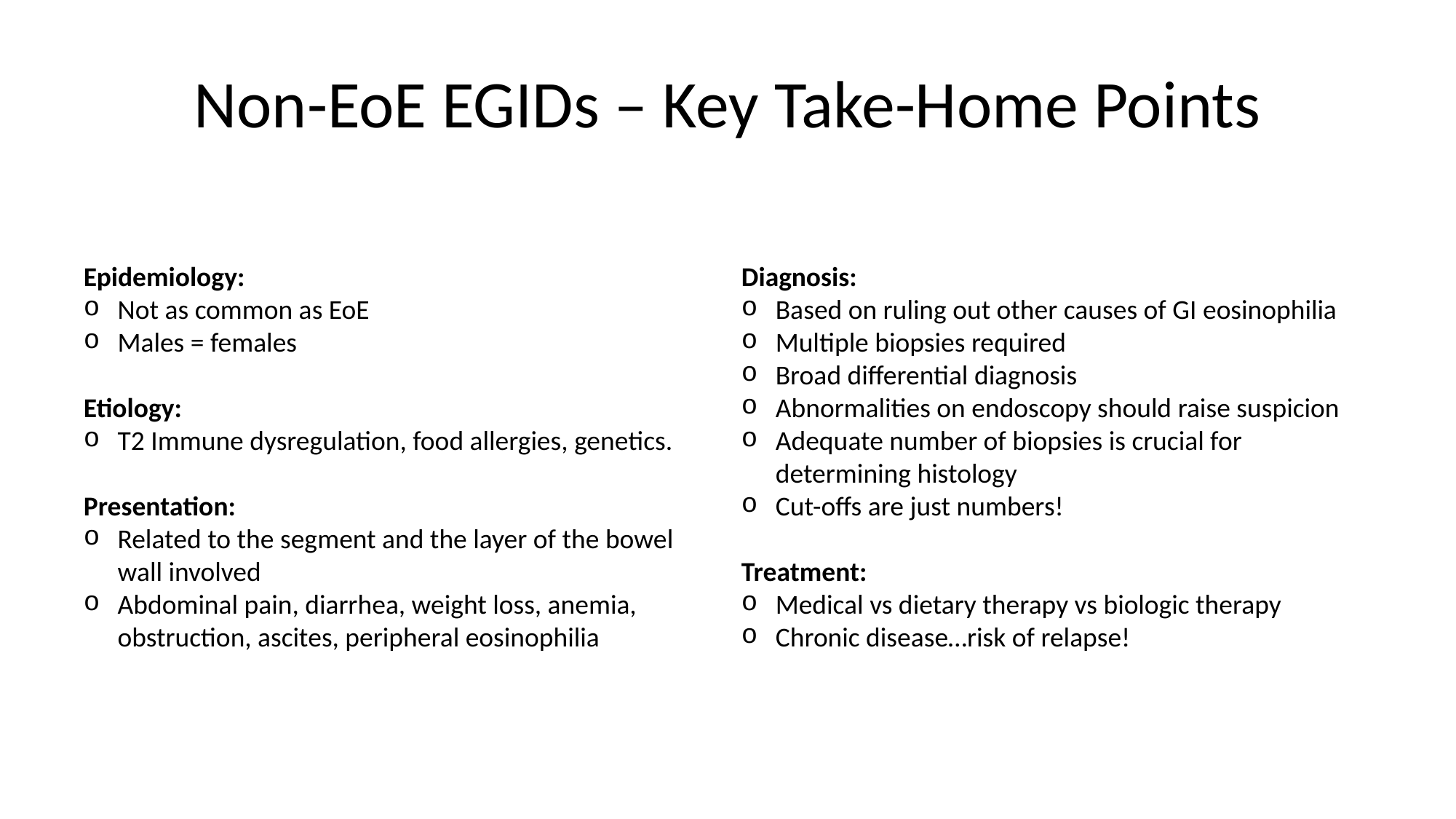

# Non-EoE EGIDs – Key Take-Home Points
Epidemiology:
Not as common as EoE
Males = females

Etiology:
T2 Immune dysregulation, food allergies, genetics.

Presentation:
Related to the segment and the layer of the bowel wall involved
Abdominal pain, diarrhea, weight loss, anemia, obstruction, ascites, peripheral eosinophilia
Diagnosis:
Based on ruling out other causes of GI eosinophilia
Multiple biopsies required
Broad differential diagnosis
Abnormalities on endoscopy should raise suspicion
Adequate number of biopsies is crucial for determining histology
Cut-offs are just numbers!

Treatment:
Medical vs dietary therapy vs biologic therapy
Chronic disease…risk of relapse!